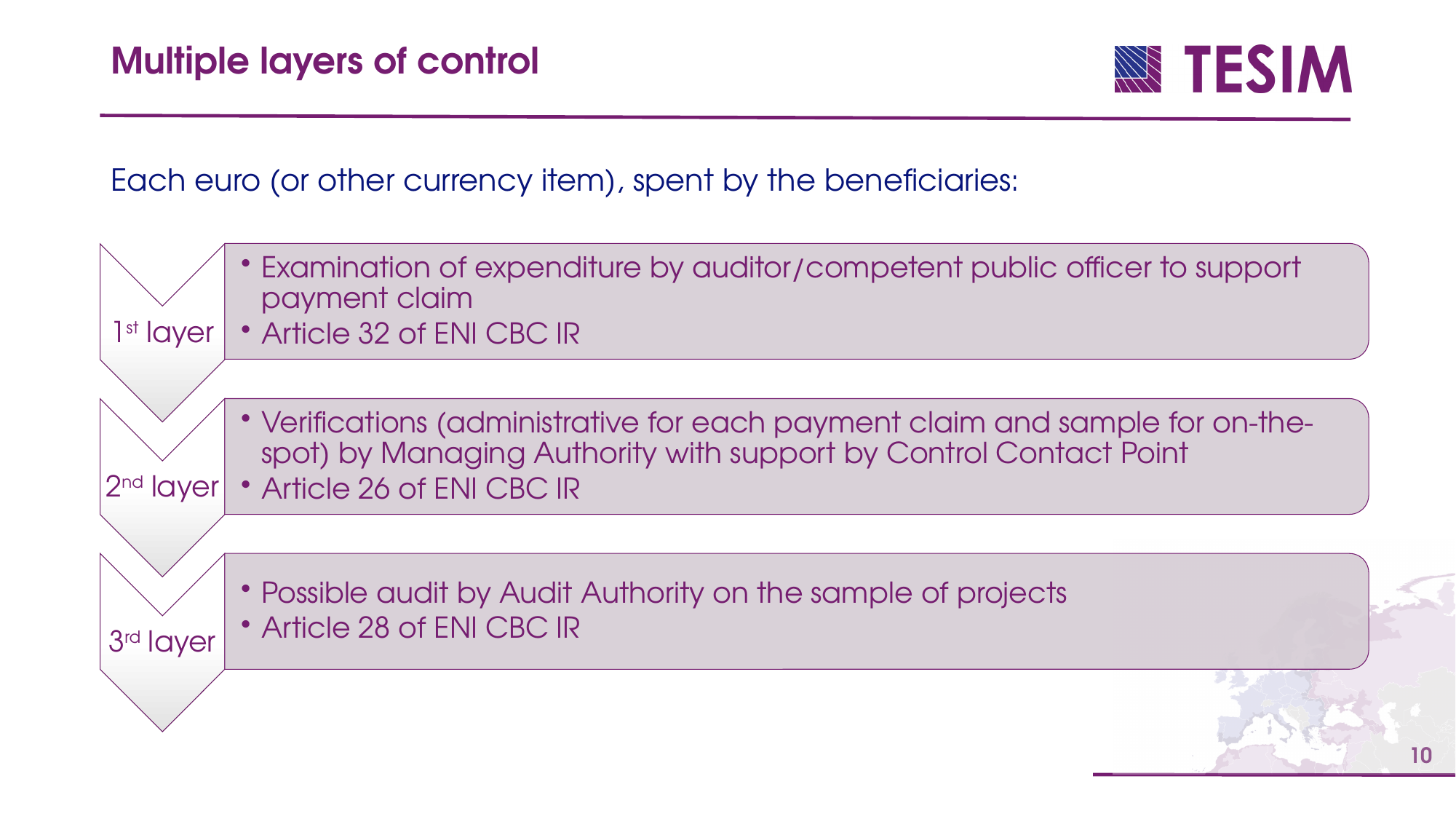

Multiple layers of control
Each euro (or other currency item), spent by the beneficiaries:
1st layer
Examination of expenditure by auditor/competent public officer to support payment claim
Article 32 of ENI CBC IR
2nd layer
Verifications (administrative for each payment claim and sample for on-the-spot) by Managing Authority with support by Control Contact Point
Article 26 of ENI CBC IR
3rd layer
Possible audit by Audit Authority on the sample of projects
Article 28 of ENI CBC IR